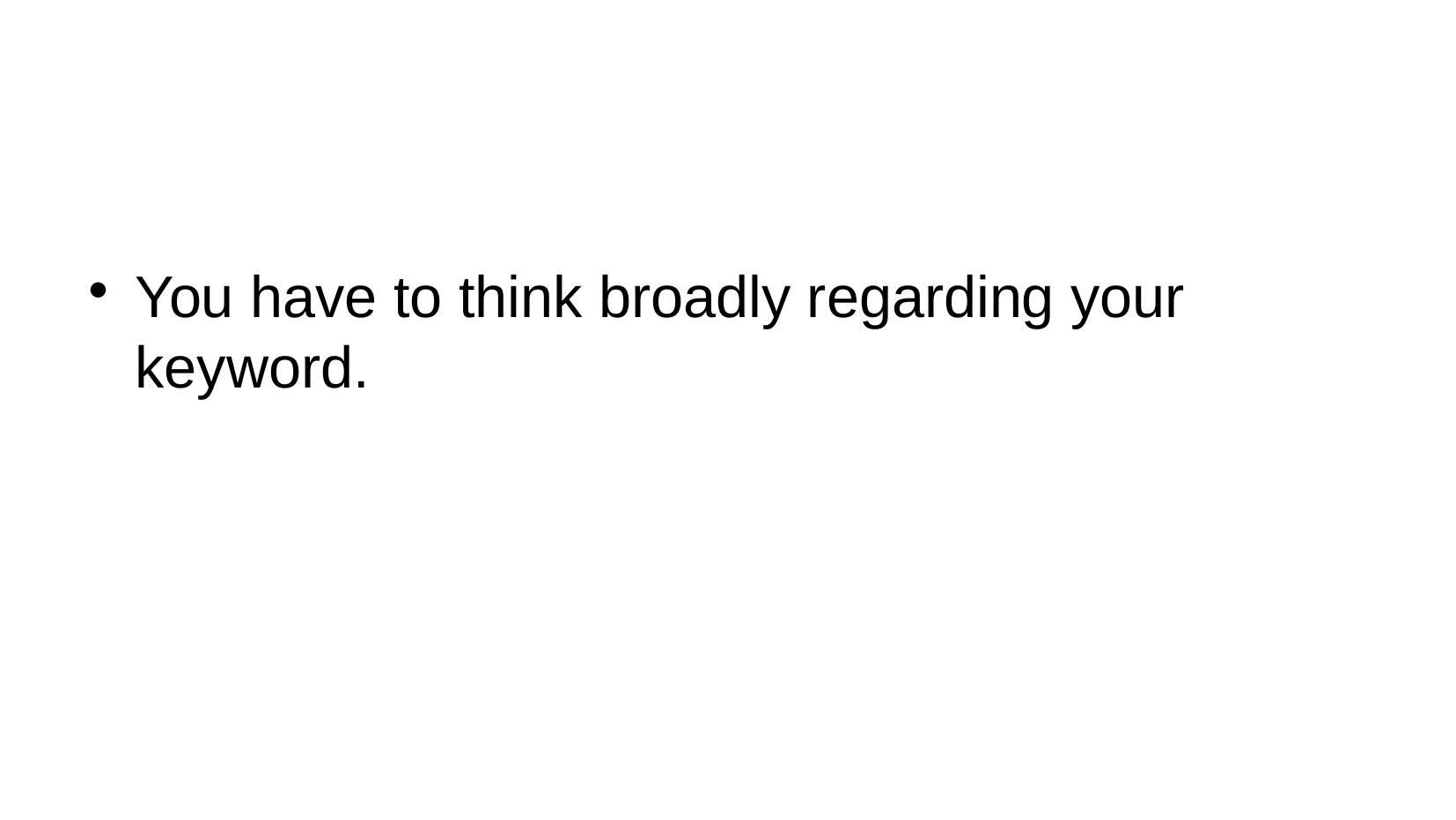

You have to think broadly regarding your keyword.